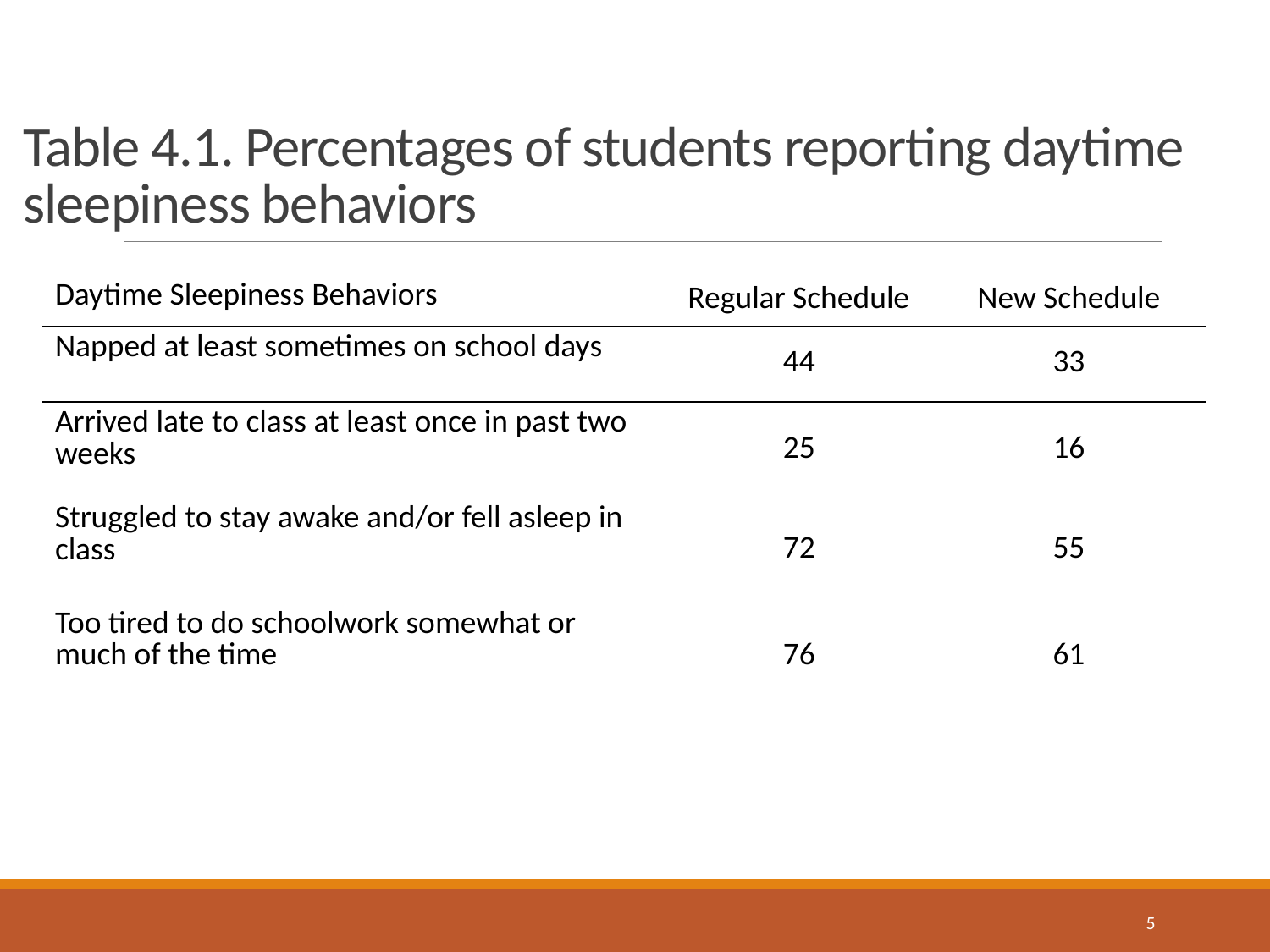

# Table 4.1. Percentages of students reporting daytime sleepiness behaviors
| Daytime Sleepiness Behaviors | Regular Schedule | New Schedule |
| --- | --- | --- |
| Napped at least sometimes on school days | 44 | 33 |
| Arrived late to class at least once in past two weeks | 25 | 16 |
| Struggled to stay awake and/or fell asleep in class | 72 | 55 |
| Too tired to do schoolwork somewhat or much of the time | 76 | 61 |
5